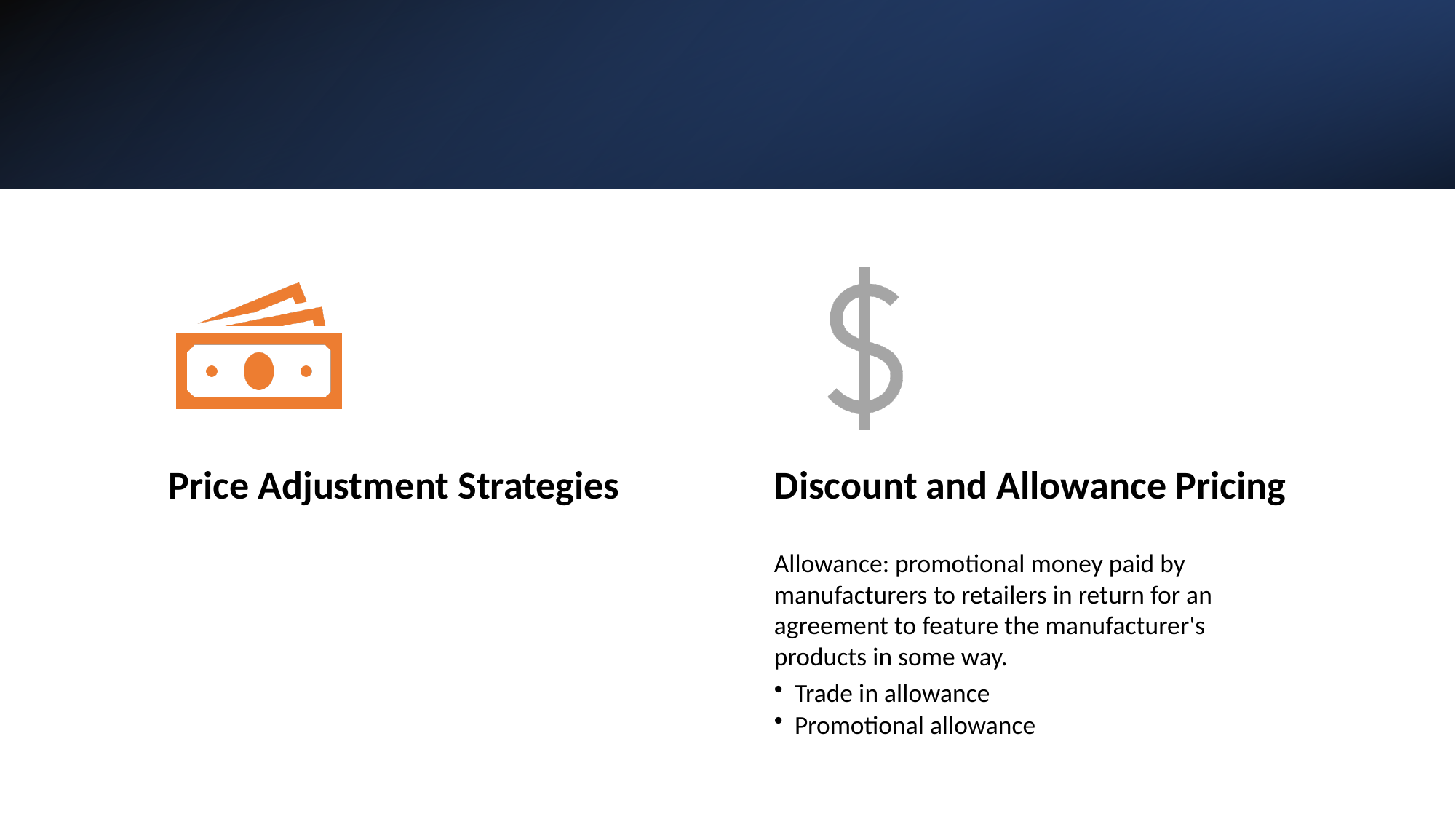

Price Adjustment Strategies
Discount and Allowance Pricing
Allowance: promotional money paid by manufacturers to retailers in return for an agreement to feature the manufacturer's products in some way.
Trade in allowance
Promotional allowance